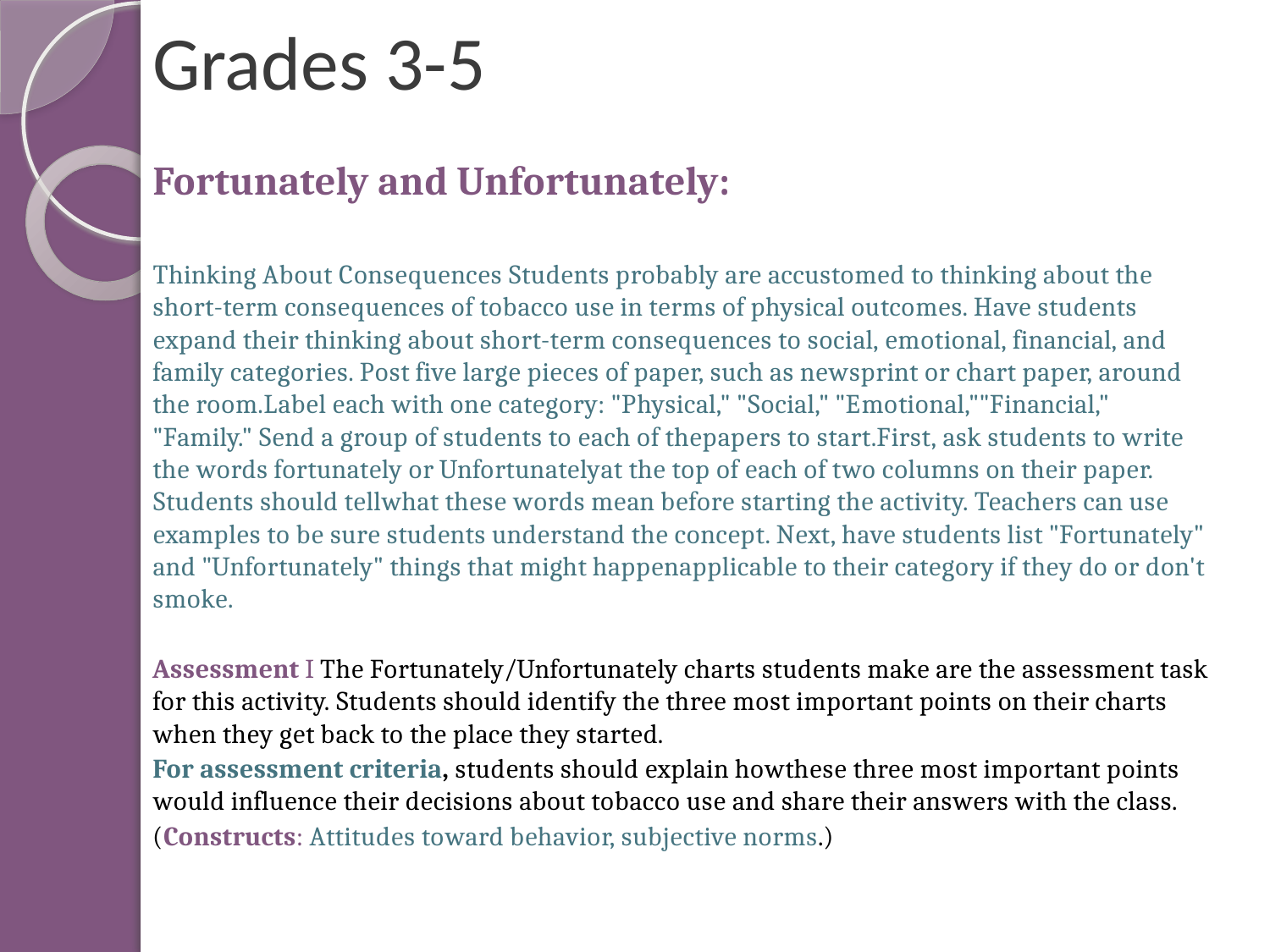

# Grades 3-5
Fortunately and Unfortunately:

Thinking About Consequences Students probably are accustomed to thinking about the short-term consequences of tobacco use in terms of physical outcomes. Have students expand their thinking about short-term consequences to social, emotional, financial, and family categories. Post five large pieces of paper, such as newsprint or chart paper, around the room. Label each with one category: "Physical," "Social," "Emotional," "Financial," "Family." Send a group of students to each of the papers to start. First, ask students to write the words fortunately or Unfortunately at the top of each of two columns on their paper. Students should tell what these words mean before starting the activity. Teachers can use examples to be sure students understand the concept. Next, have students list "Fortunately" and "Unfortunately" things that might happen applicable to their category if they do or don't smoke.

 Assessment I The Fortunately/Unfortunately charts students make are the assessment task for this activity. Students should identify the three most important points on their charts when they get back to the place they started.
For assessment criteria, students should explain how these three most important points would influence their decisions about tobacco use and share their answers with the class.
(Constructs: Attitudes toward behavior, subjective norms.)